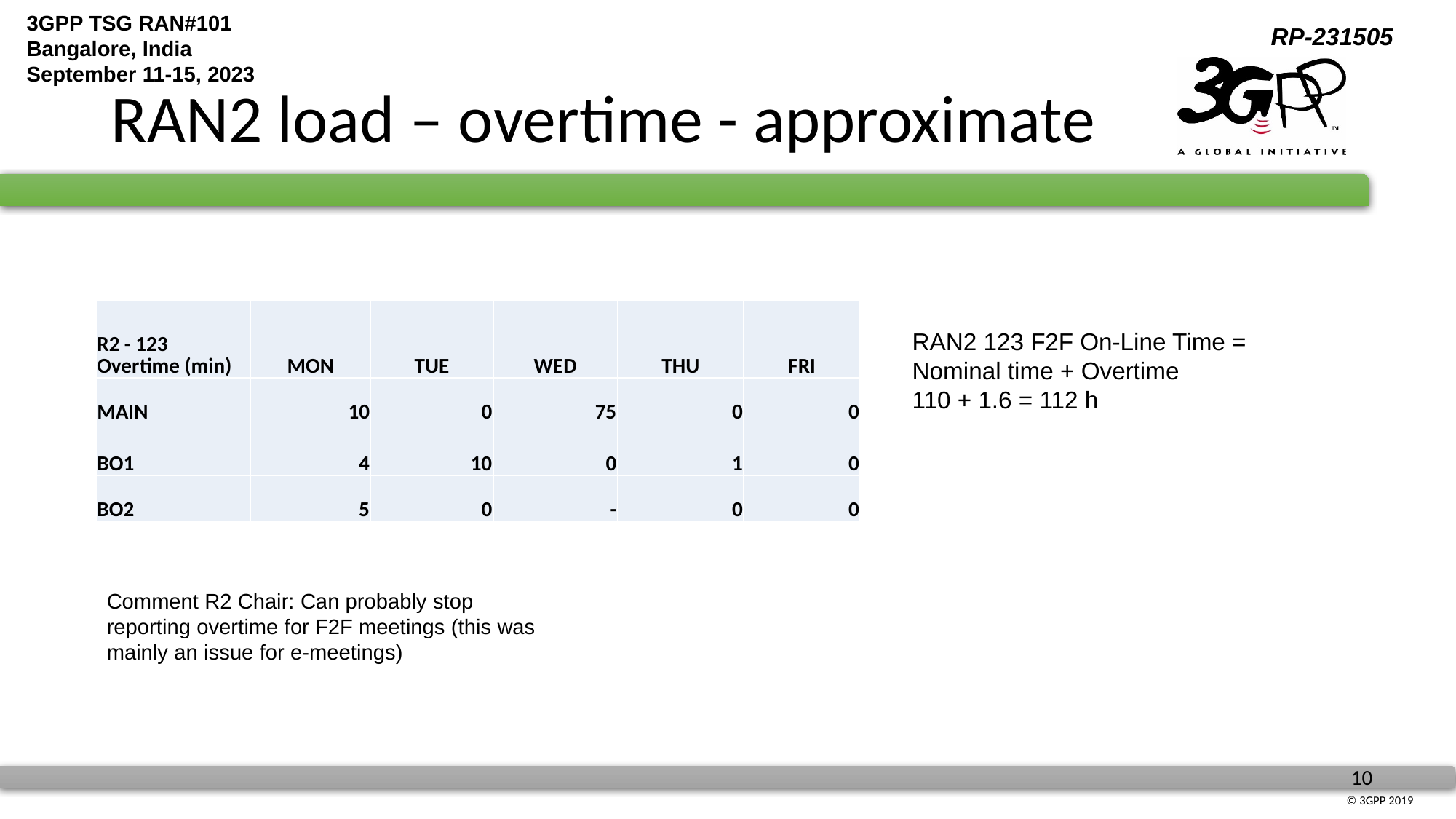

# RAN2 load – overtime - approximate
| R2 - 123 Overtime (min) | MON | TUE | WED | THU | FRI |
| --- | --- | --- | --- | --- | --- |
| MAIN | 10 | 0 | 75 | 0 | 0 |
| BO1 | 4 | 10 | 0 | 1 | 0 |
| BO2 | 5 | 0 | - | 0 | 0 |
RAN2 123 F2F On-Line Time =
Nominal time + Overtime
110 + 1.6 = 112 h
Comment R2 Chair: Can probably stop reporting overtime for F2F meetings (this was mainly an issue for e-meetings)